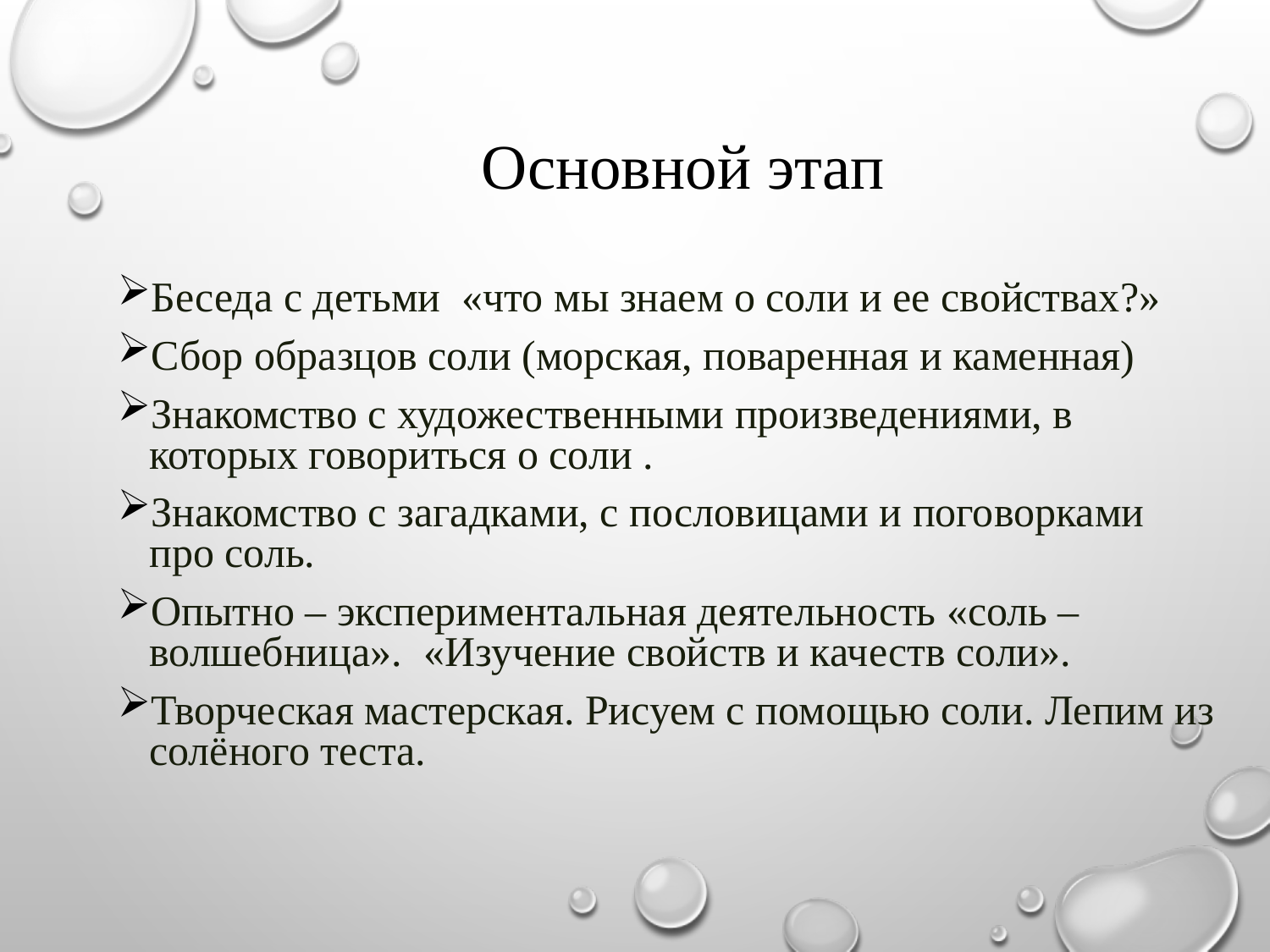

# Основной этап

Беседа с детьми  «что мы знаем о соли и ее свойствах?»
Сбор образцов соли (морская, поваренная и каменная)
Знакомство с художественными произведениями, в которых говориться о соли .
Знакомство с загадками, с пословицами и поговорками про соль.
Опытно – экспериментальная деятельность «соль – волшебница».  «Изучение свойств и качеств соли».
Творческая мастерская. Рисуем с помощью соли. Лепим из солёного теста.